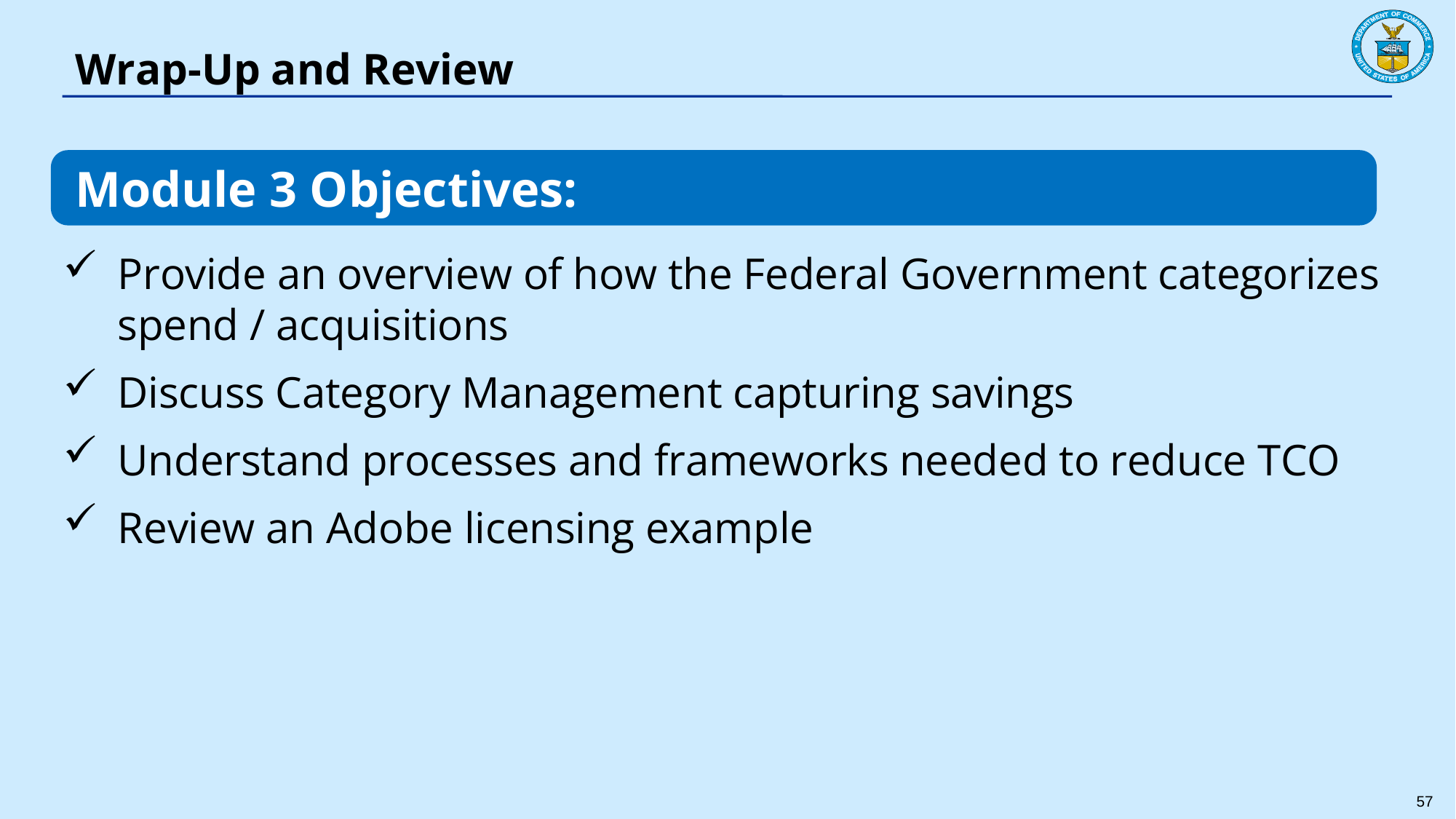

# Wrap-Up and Review
Module 3 Objectives:
Provide an overview of how the Federal Government categorizes spend / acquisitions
Discuss Category Management capturing savings
Understand processes and frameworks needed to reduce TCO
Review an Adobe licensing example